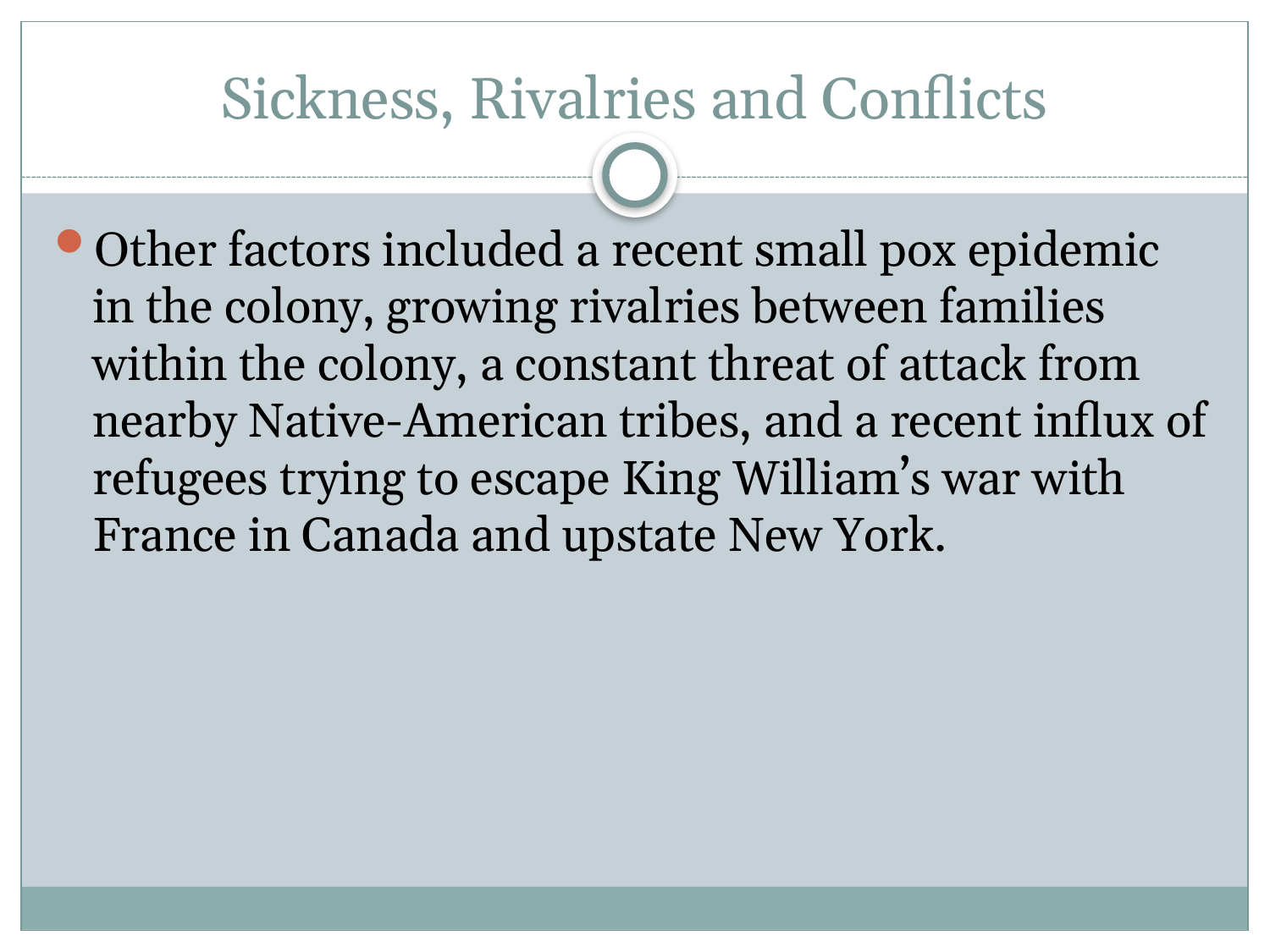

# Sickness, Rivalries and Conflicts
Other factors included a recent small pox epidemic in the colony, growing rivalries between families within the colony, a constant threat of attack from nearby Native-American tribes, and a recent influx of refugees trying to escape King William’s war with France in Canada and upstate New York.